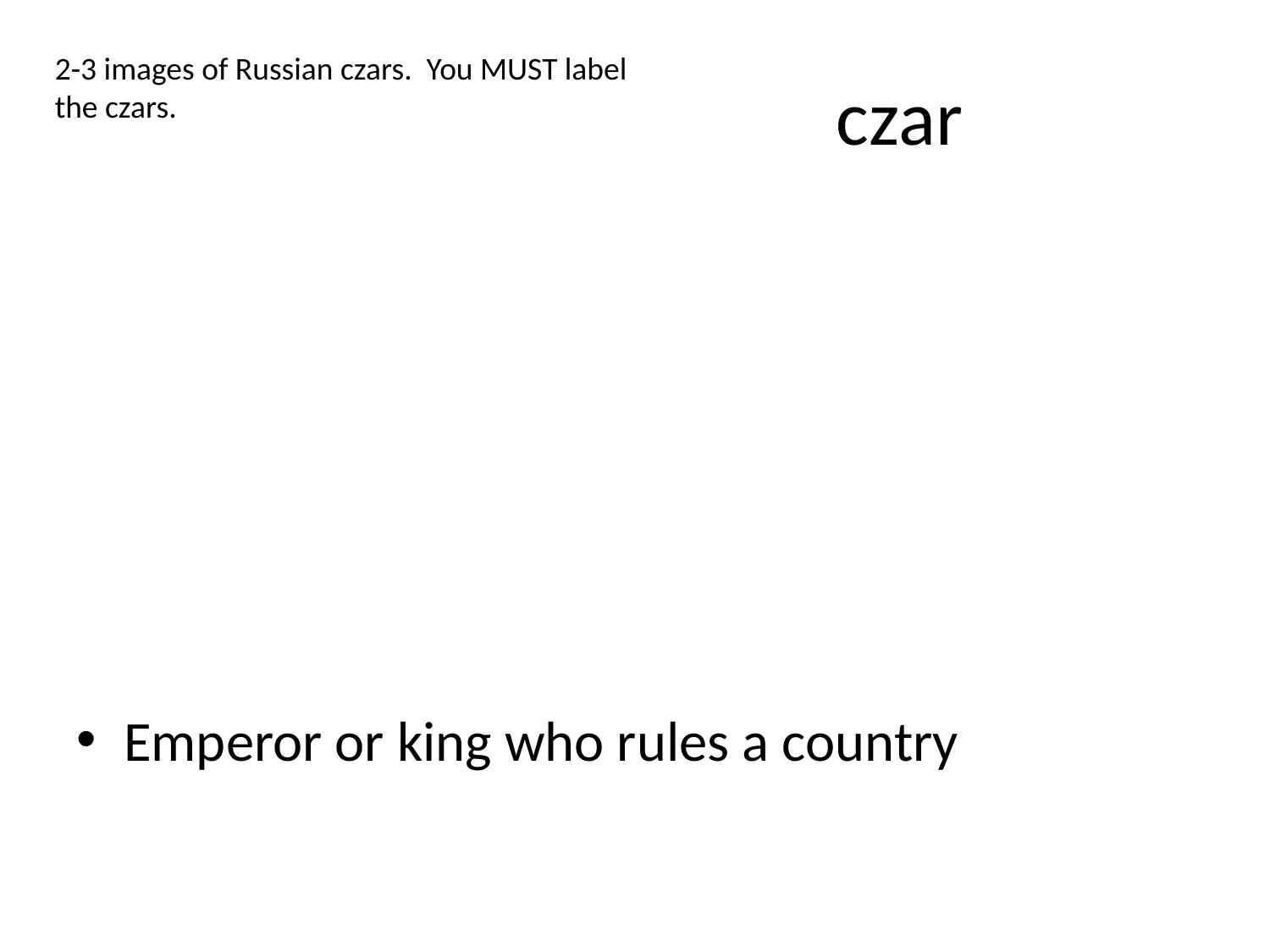

# czar
2-3 images of Russian czars.  You MUST label the czars.
Emperor or king who rules a country